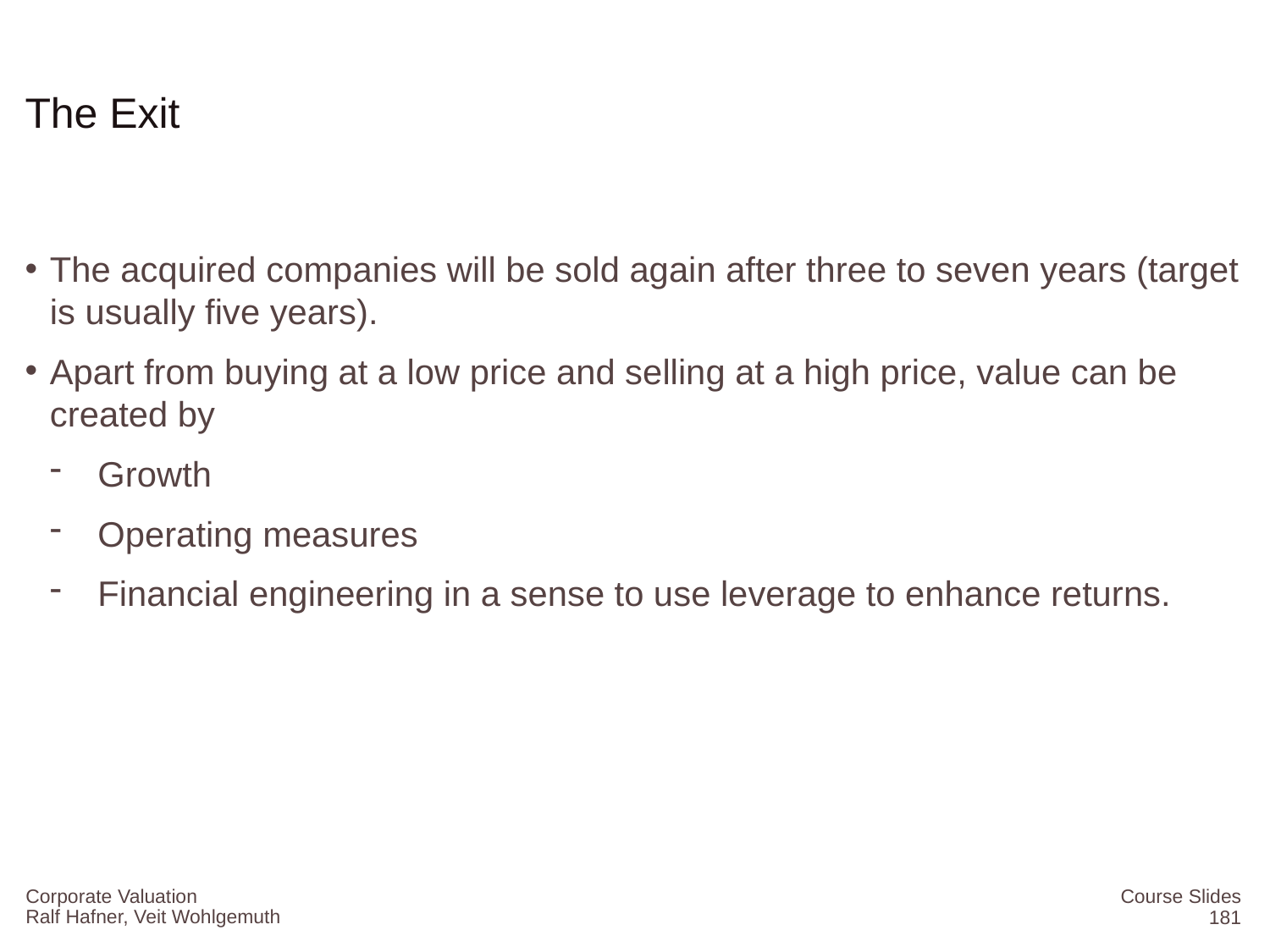

# The Exit
The acquired companies will be sold again after three to seven years (target is usually five years).
Apart from buying at a low price and selling at a high price, value can be created by
Growth
Operating measures
Financial engineering in a sense to use leverage to enhance returns.

Corporate Valuation
Course Slides
181